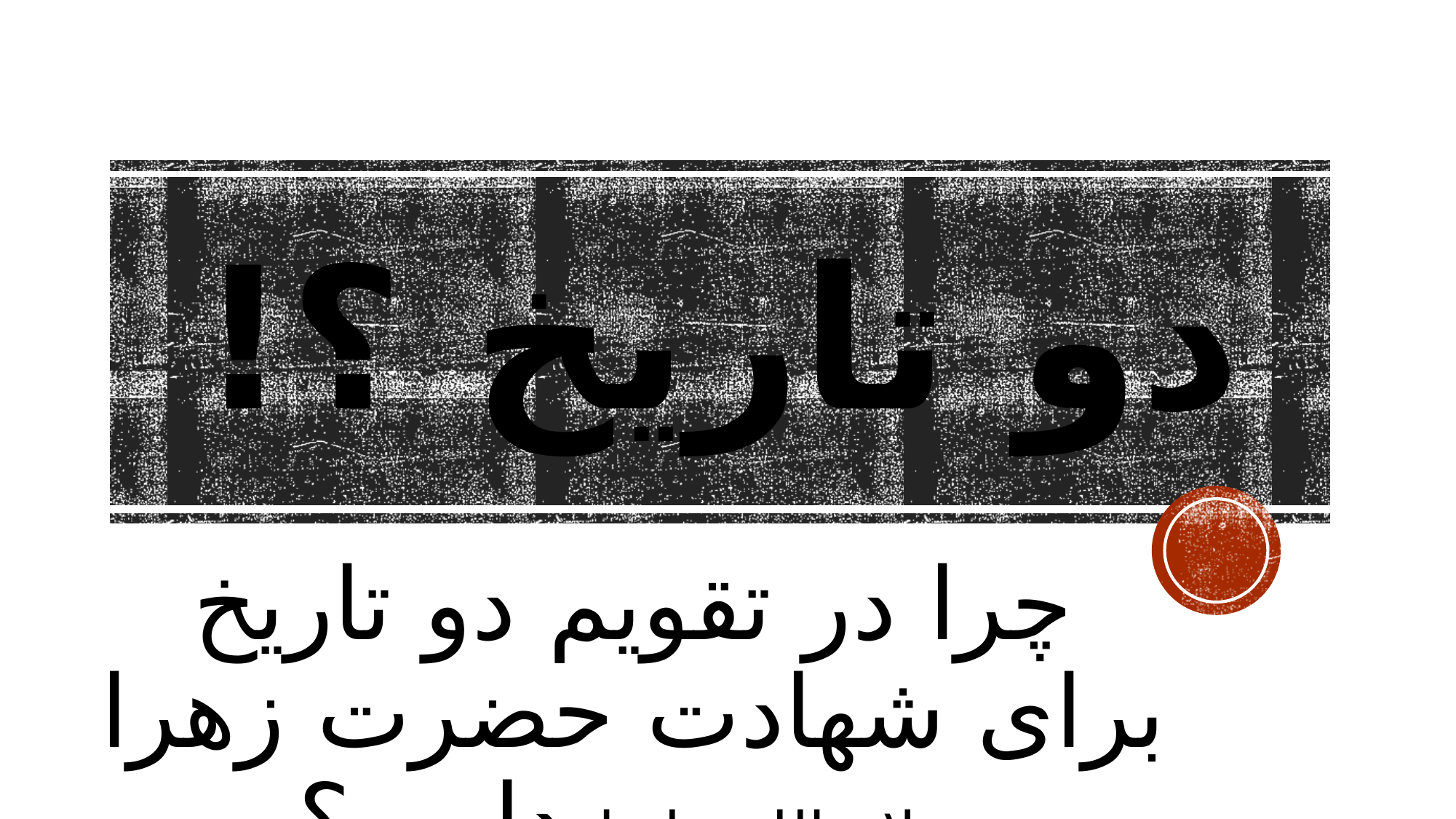

# دو تاریخ ؟!
چرا در تقویم دو تاریخ برای شهادت حضرت زهرا سلام الله علیها داریم؟